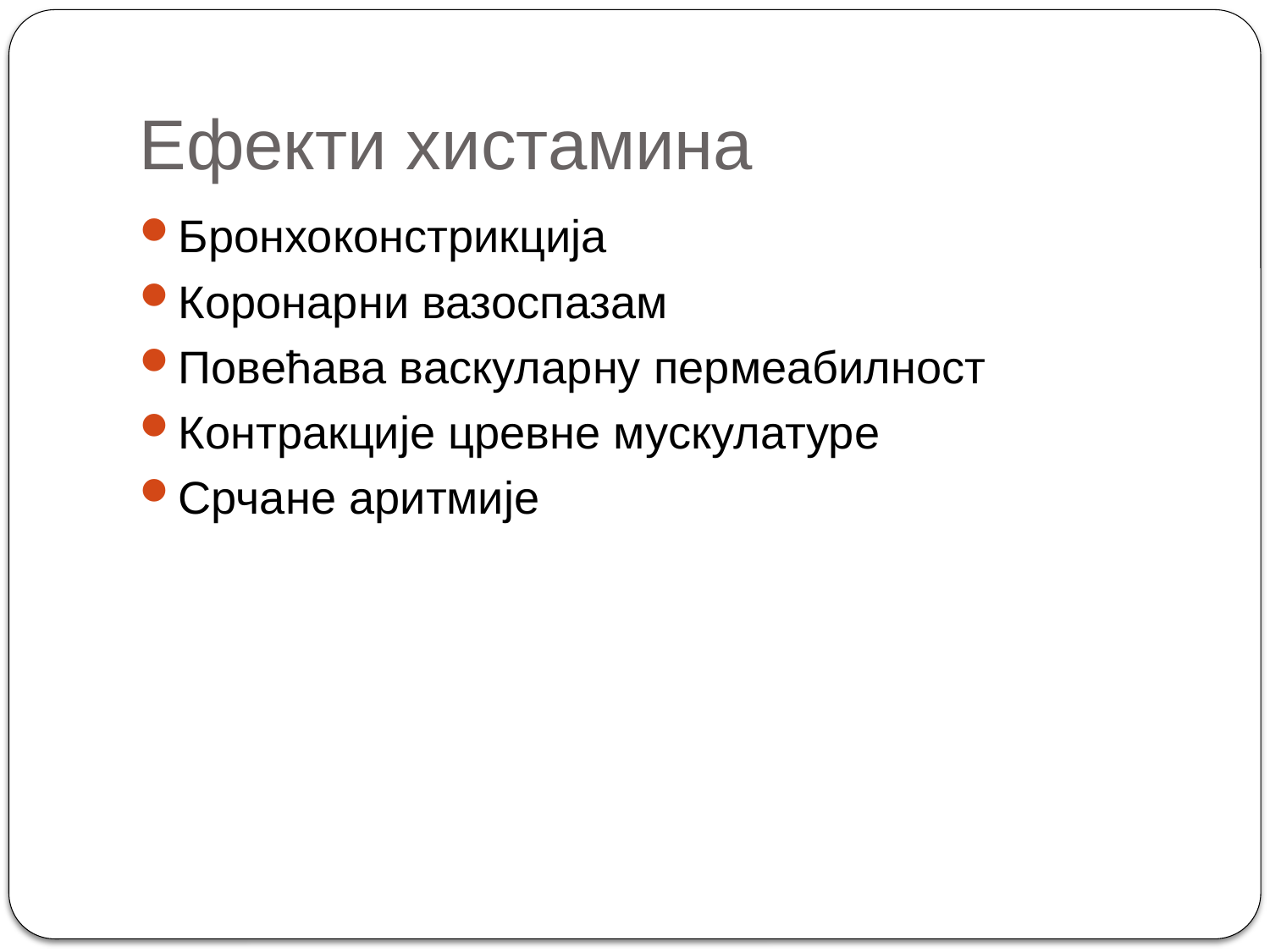

# Ефекти хистамина
Бронхоконстрикција
Коронарни вазоспазам
Повећава васкуларну пермеабилност
Контракције цревне мускулатуре
Срчане аритмије